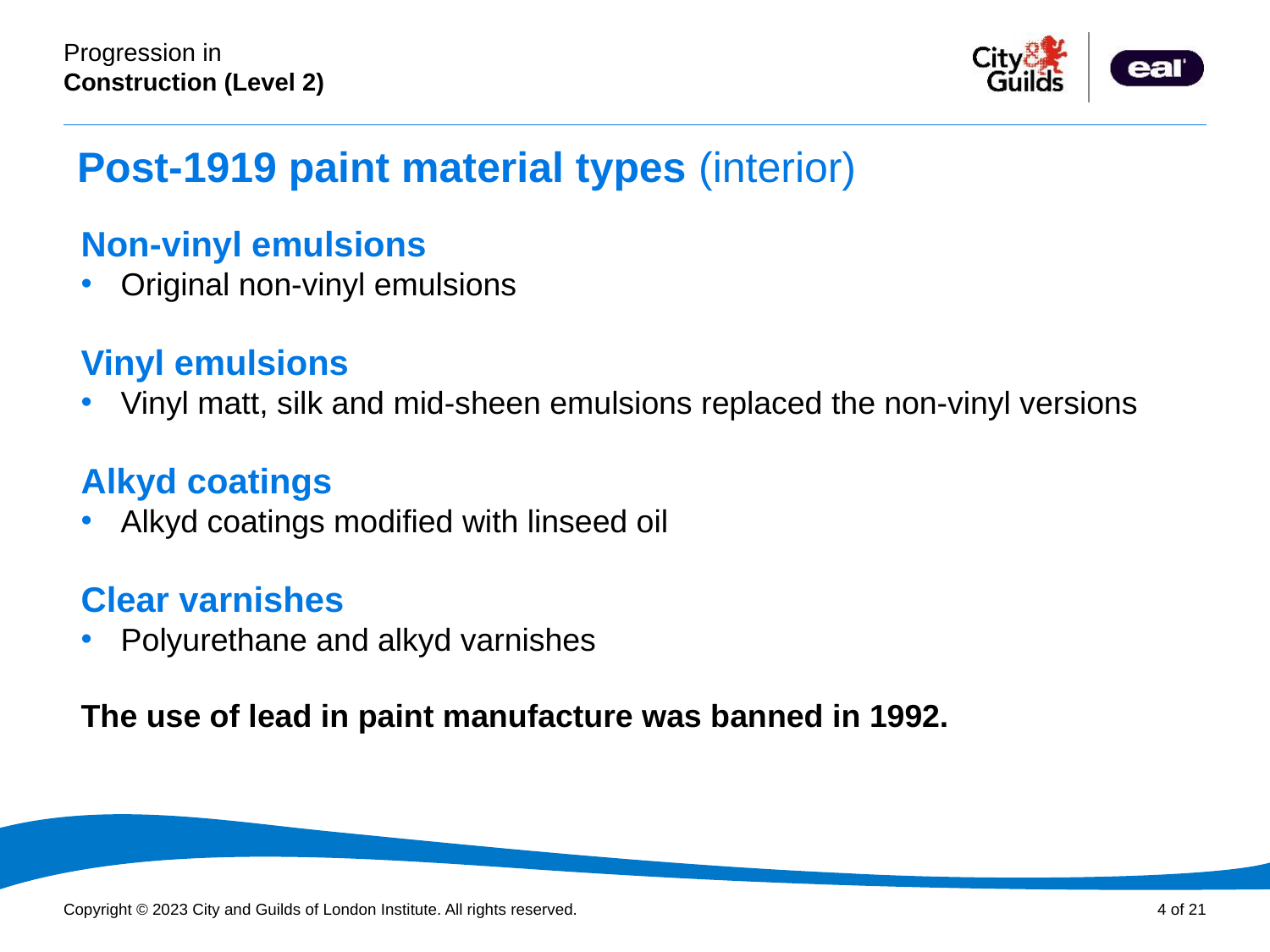

# Post-1919 paint material types (interior)
Non-vinyl emulsions
Original non-vinyl emulsions

Vinyl emulsions
Vinyl matt, silk and mid-sheen emulsions replaced the non-vinyl versions

Alkyd coatings
Alkyd coatings modified with linseed oil

Clear varnishes
Polyurethane and alkyd varnishes

The use of lead in paint manufacture was banned in 1992.